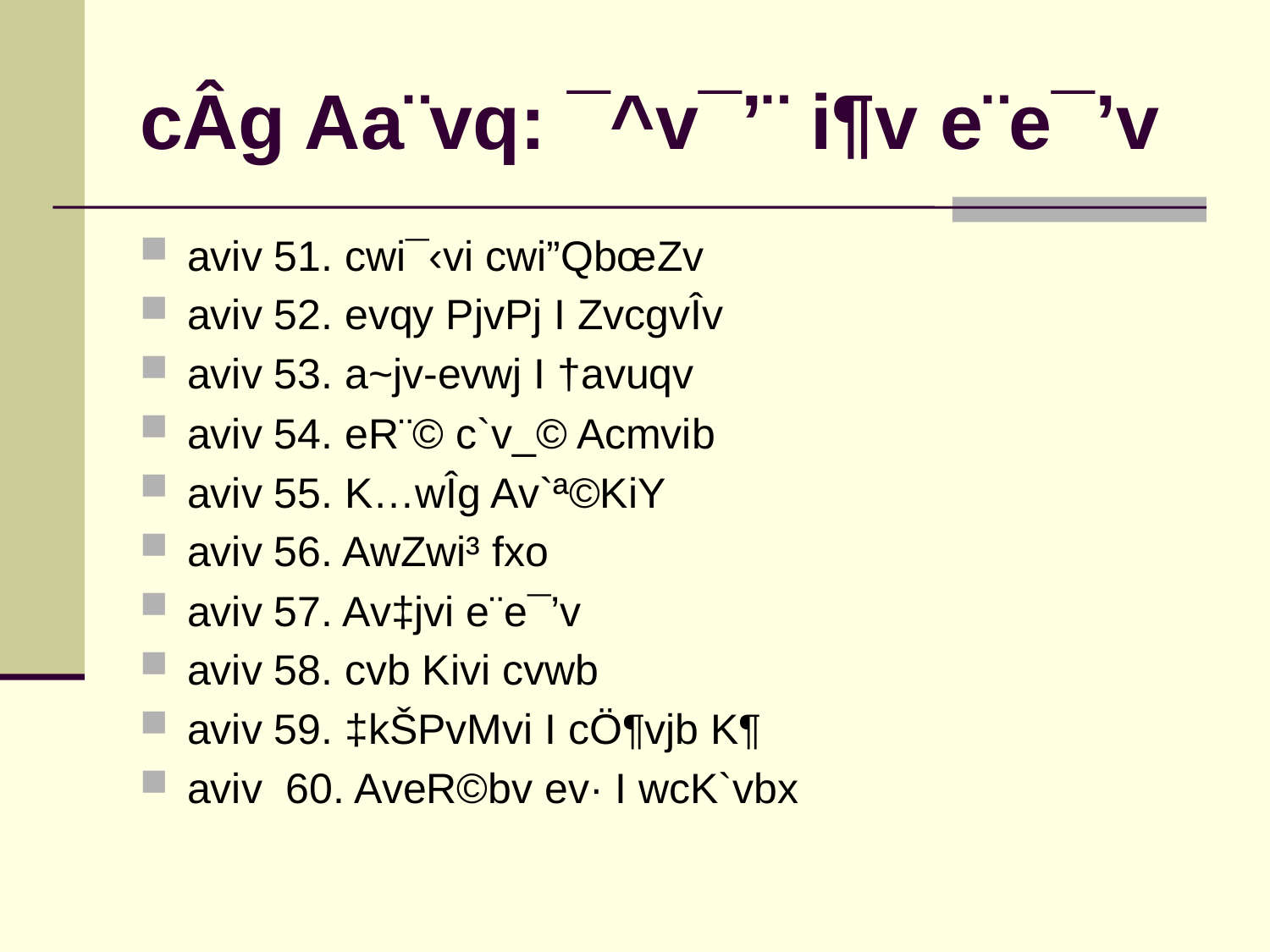

# cÂg Aa¨vq: ¯^v¯’¨ i¶v e¨e¯’v
aviv 51. cwi¯‹vi cwi”QbœZv
aviv 52. evqy PjvPj I ZvcgvÎv
aviv 53. a~jv-evwj I †avuqv
aviv 54. eR¨© c`v_© Acmvib
aviv 55. K…wÎg Av`ª©KiY
aviv 56. AwZwi³ fxo
aviv 57. Av‡jvi e¨e¯’v
aviv 58. cvb Kivi cvwb
aviv 59. ‡kŠPvMvi I cÖ¶vjb K¶
aviv  60. AveR©bv ev· I wcK`vbx